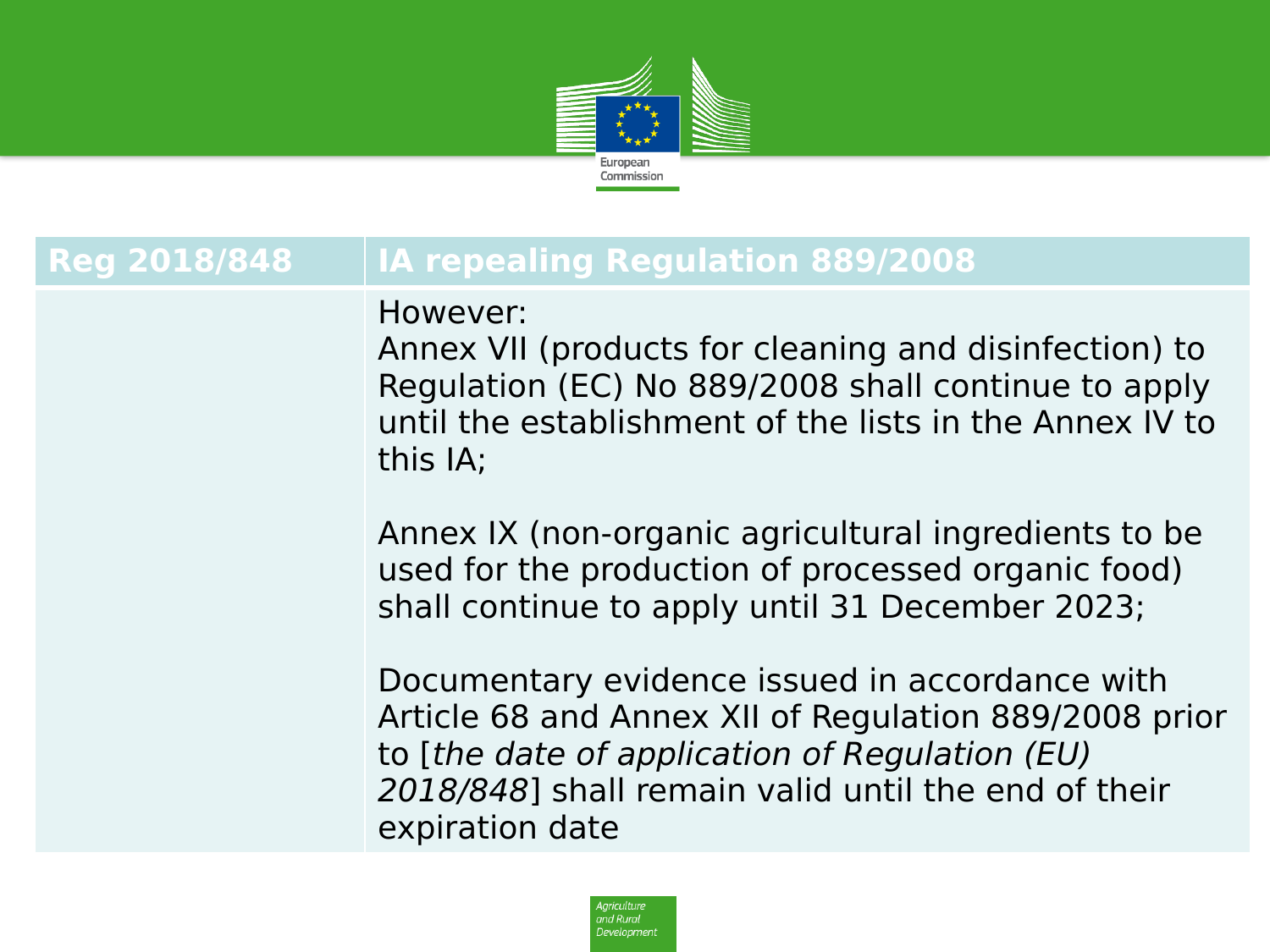

| Reg 2018/848 | IA repealing Regulation 889/2008 |
| --- | --- |
|  | However: Annex VII (products for cleaning and disinfection) to Regulation (EC) No 889/2008 shall continue to apply until the establishment of the lists in the Annex IV to this IA; Annex IX (non-organic agricultural ingredients to be used for the production of processed organic food) shall continue to apply until 31 December 2023; Documentary evidence issued in accordance with Article 68 and Annex XII of Regulation 889/2008 prior to [the date of application of Regulation (EU) 2018/848] shall remain valid until the end of their expiration date |